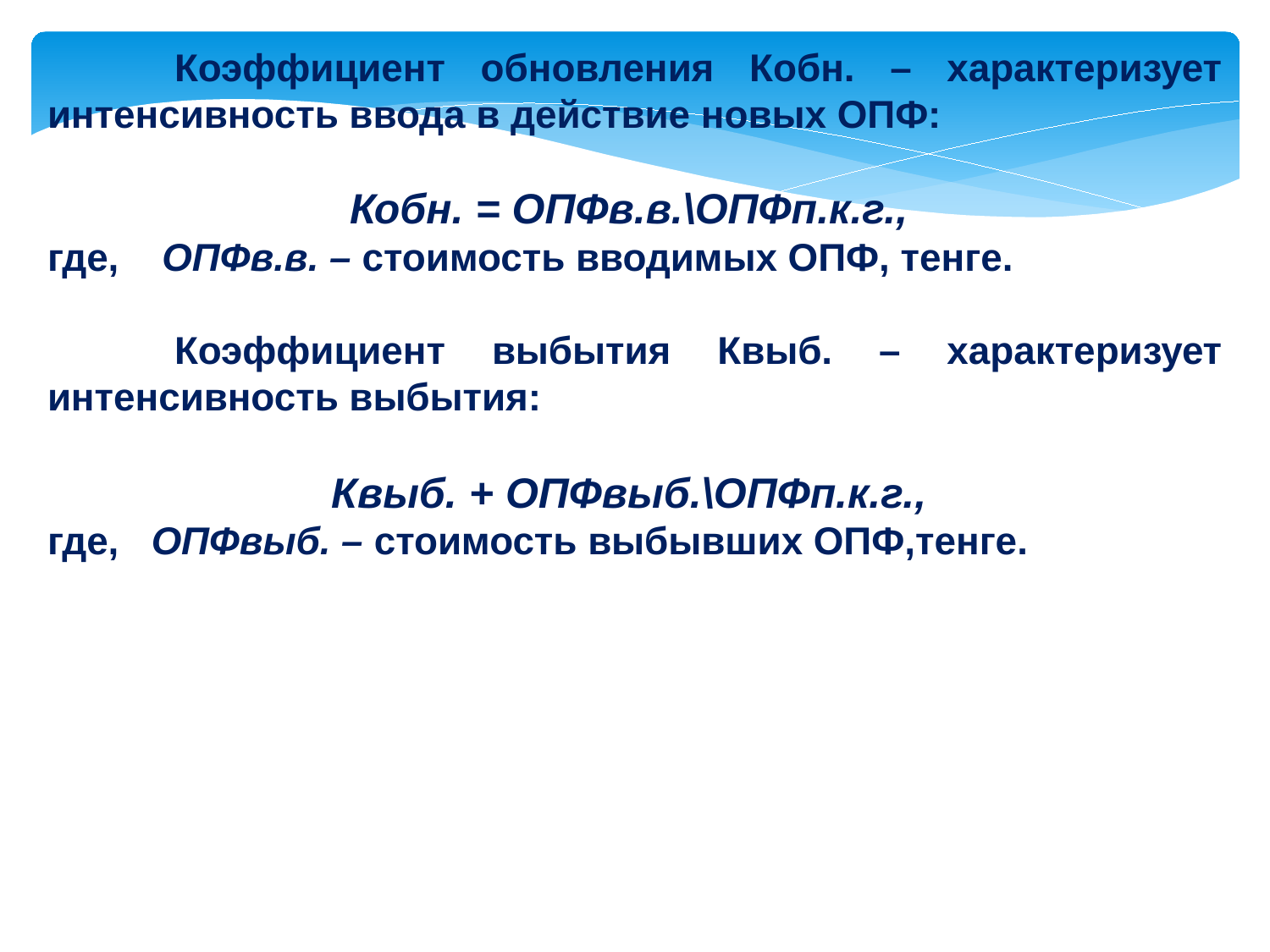

Коэффициент обновления Кобн. – характеризует интенсивность ввода в действие новых ОПФ:

Кобн. = ОПФв.в.\ОПФп.к.г.,
где,    ОПФв.в. – стоимость вводимых ОПФ, тенге.

	Коэффициент выбытия Квыб. – характеризует интенсивность выбытия:

Квыб. + ОПФвыб.\ОПФп.к.г.,
где,   ОПФвыб. – стоимость выбывших ОПФ,тенге.